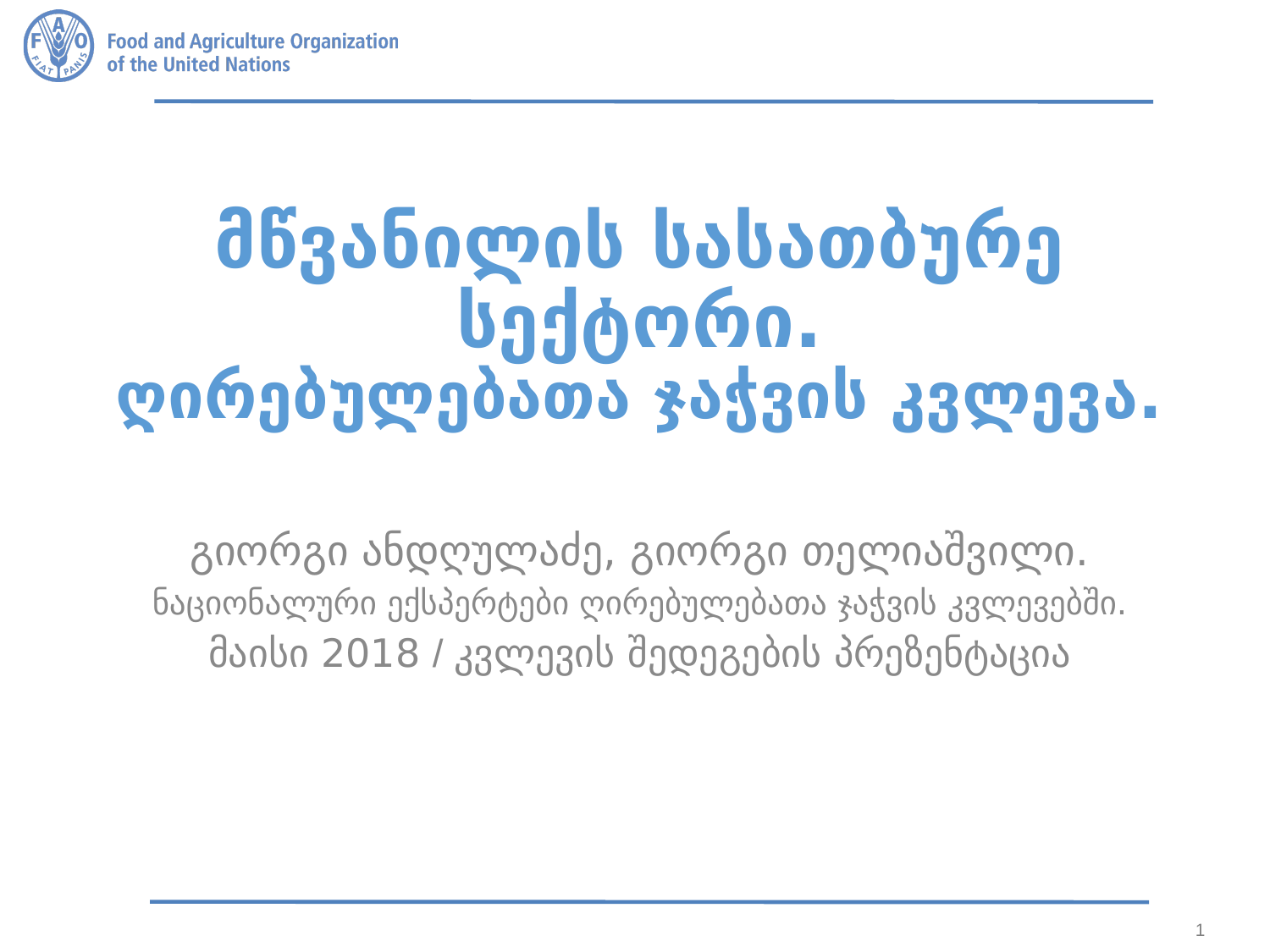

მწვანილის სასათბურე სექტორი.
ღირებულებათა ჯაჭვის კვლევა.
გიორგი ანდღულაძე, გიორგი თელიაშვილი.
ნაციონალური ექსპერტები ღირებულებათა ჯაჭვის კვლევებში.
მაისი 2018 / კვლევის შედეგების პრეზენტაცია
1